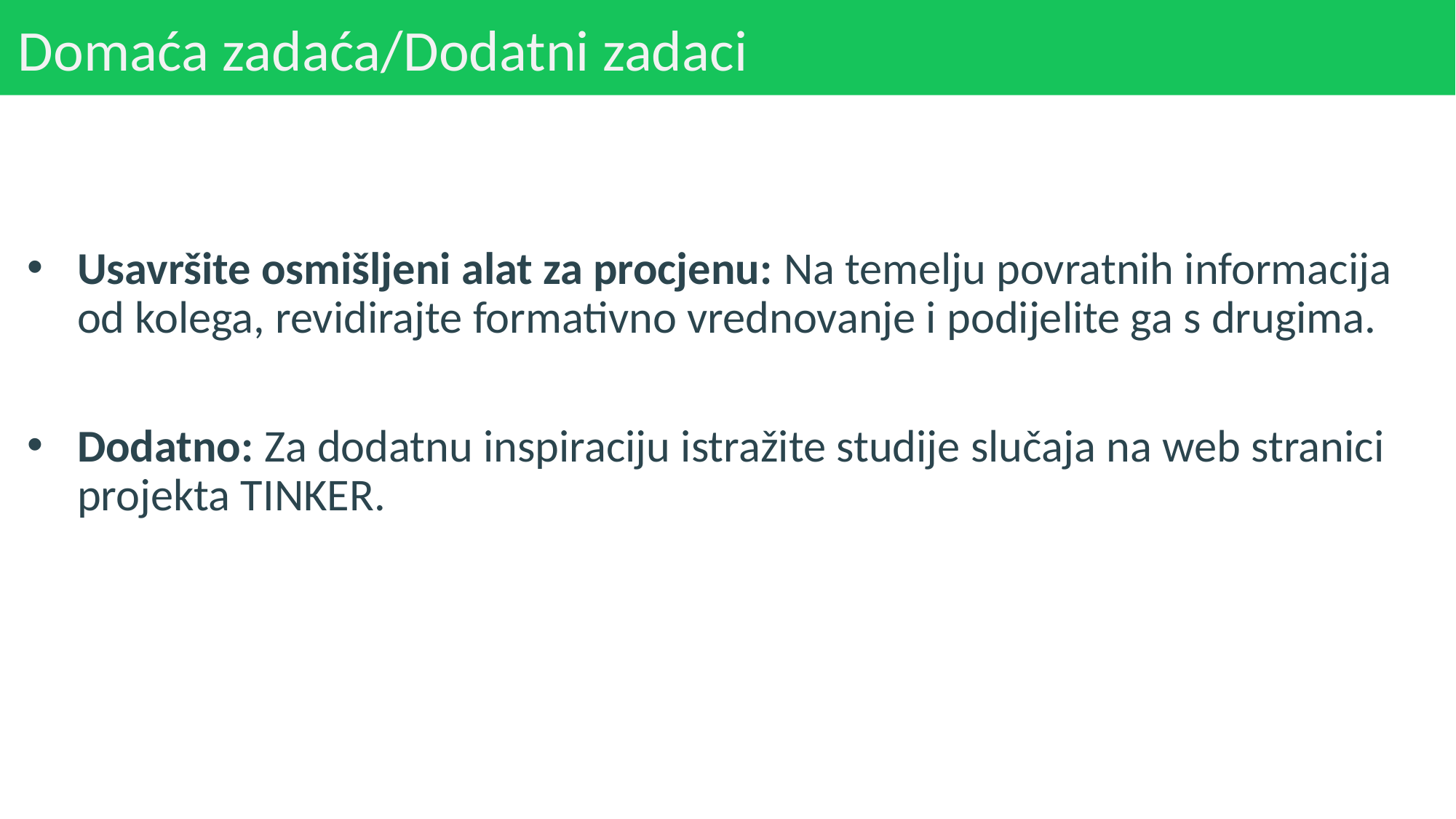

# Domaća zadaća/Dodatni zadaci

Usavršite osmišljeni alat za procjenu: Na temelju povratnih informacija od kolega, revidirajte formativno vrednovanje i podijelite ga s drugima.

Dodatno: Za dodatnu inspiraciju istražite studije slučaja na web stranici projekta TINKER.